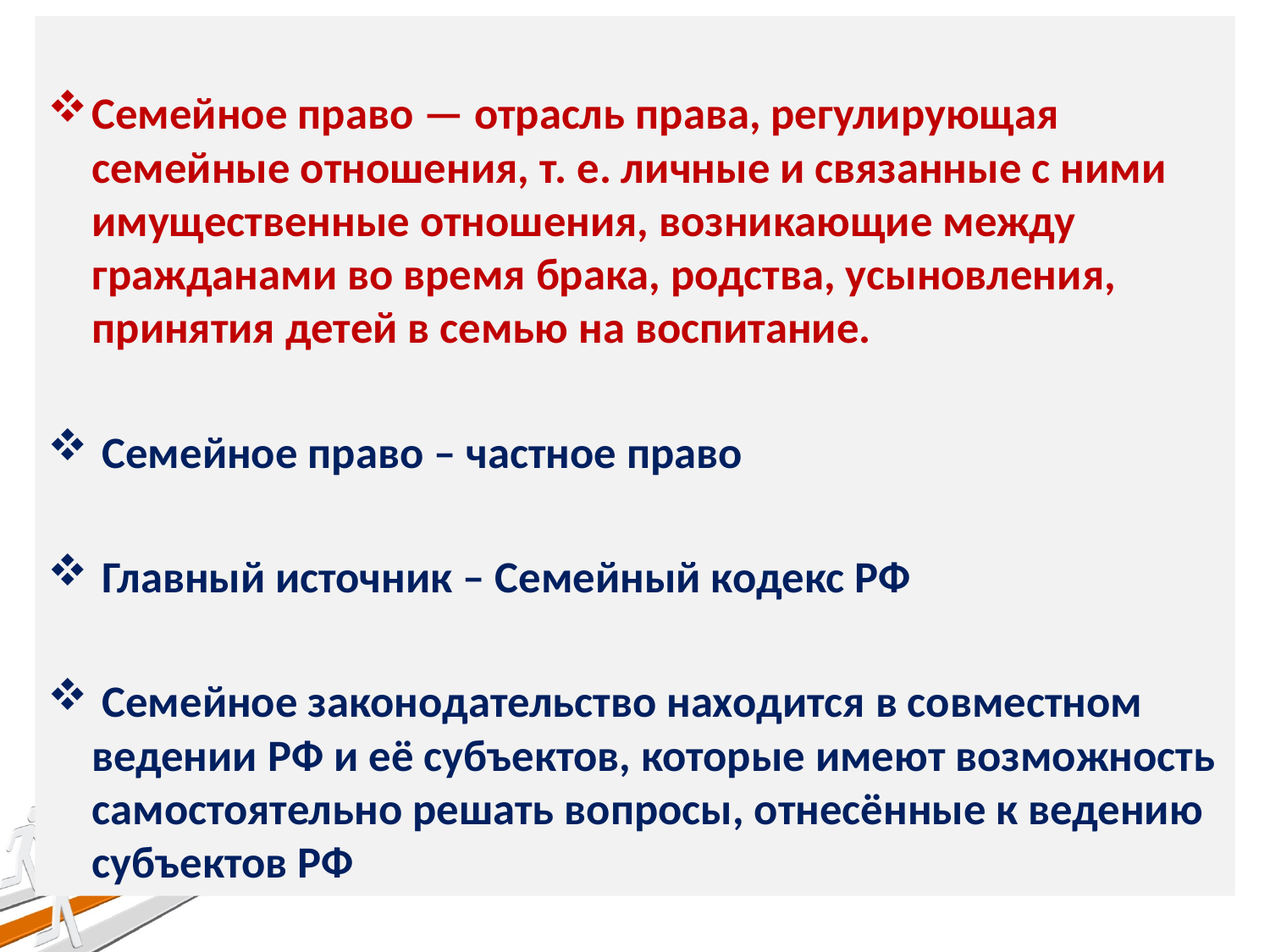

Семейное право — отрасль права, регулирующая семейные отношения, т. е. личные и связанные с ними имущественные отношения, возникающие между гражданами во время брака, родства, усыновления, принятия детей в семью на воспитание.

 Семейное право – частное право

 Главный источник – Семейный кодекс РФ

 Семейное законодательство находится в совместном ведении РФ и её субъектов, которые имеют возможность самостоятельно решать вопросы, отнесённые к ведению субъектов РФ